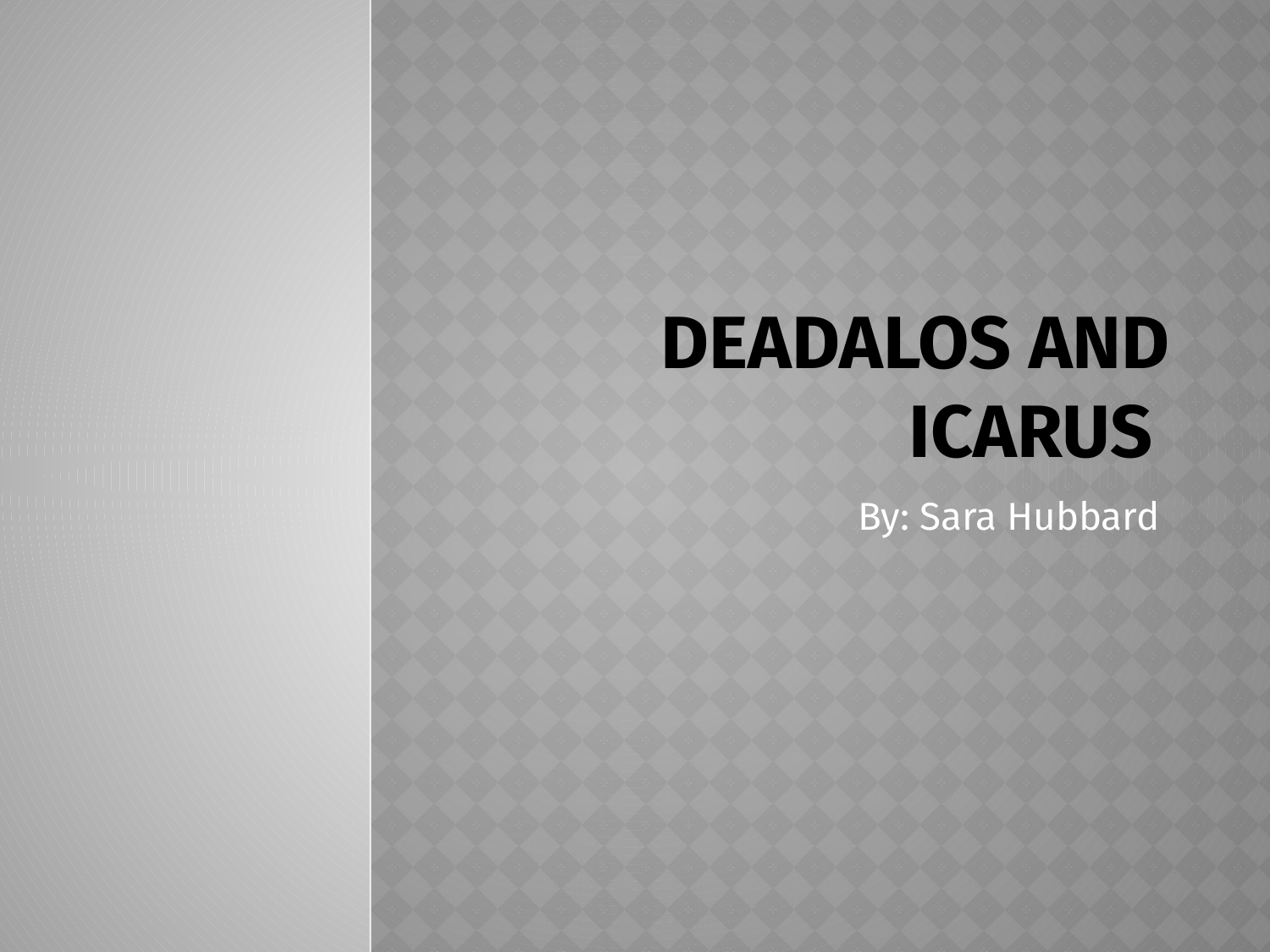

# Deadalos and Icarus
By: Sara Hubbard